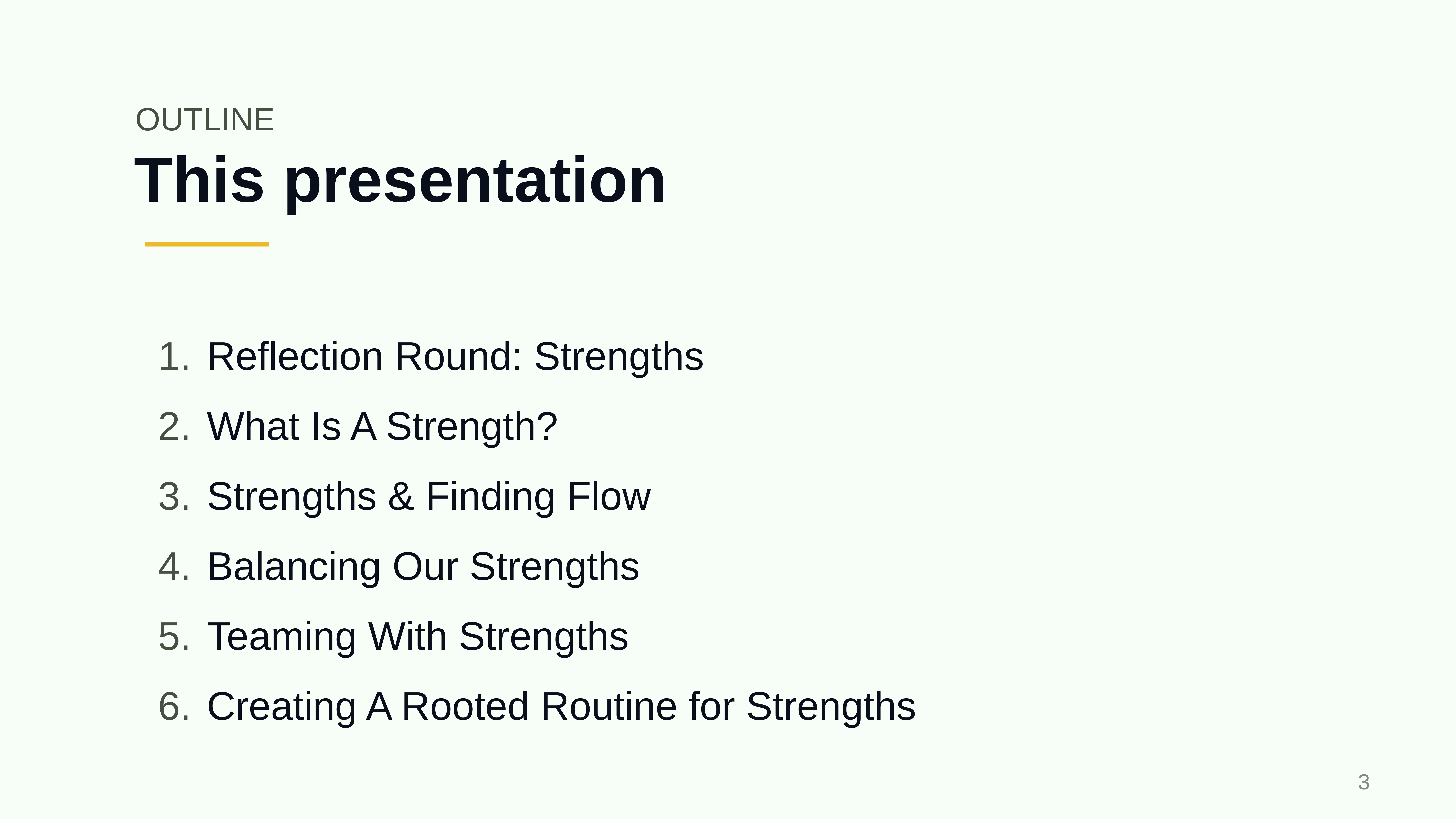

OUTLINE
# This presentation

Reflection Round: Strengths
What Is A Strength?
Strengths & Finding Flow
Balancing Our Strengths
Teaming With Strengths
Creating A Rooted Routine for Strengths
3